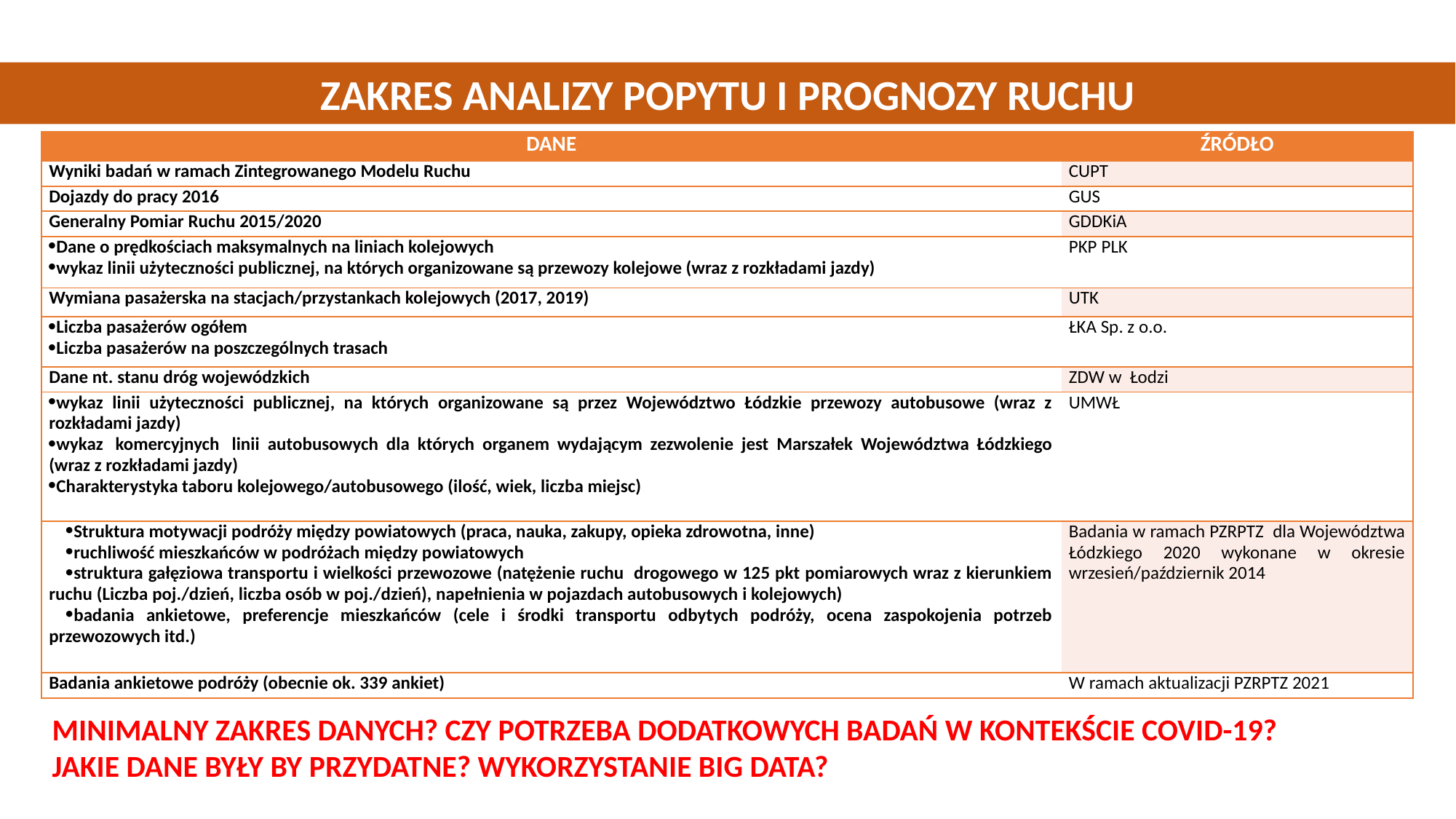

ZAKRES ANALIZY POPYTU I PROGNOZY RUCHU
| DANE | ŹRÓDŁO |
| --- | --- |
| Wyniki badań w ramach Zintegrowanego Modelu Ruchu | CUPT |
| Dojazdy do pracy 2016 | GUS |
| Generalny Pomiar Ruchu 2015/2020 | GDDKiA |
| Dane o prędkościach maksymalnych na liniach kolejowych wykaz linii użyteczności publicznej, na których organizowane są przewozy kolejowe (wraz z rozkładami jazdy) | PKP PLK |
| Wymiana pasażerska na stacjach/przystankach kolejowych (2017, 2019) | UTK |
| Liczba pasażerów ogółem Liczba pasażerów na poszczególnych trasach | ŁKA Sp. z o.o. |
| Dane nt. stanu dróg wojewódzkich | ZDW w Łodzi |
| wykaz linii użyteczności publicznej, na których organizowane są przez Województwo Łódzkie przewozy autobusowe (wraz z rozkładami jazdy) wykaz  komercyjnych  linii autobusowych dla których organem wydającym zezwolenie jest Marszałek Województwa Łódzkiego (wraz z rozkładami jazdy) Charakterystyka taboru kolejowego/autobusowego (ilość, wiek, liczba miejsc) | UMWŁ |
| Struktura motywacji podróży między powiatowych (praca, nauka, zakupy, opieka zdrowotna, inne) ruchliwość mieszkańców w podróżach między powiatowych struktura gałęziowa transportu i wielkości przewozowe (natężenie ruchu drogowego w 125 pkt pomiarowych wraz z kierunkiem ruchu (Liczba poj./dzień, liczba osób w poj./dzień), napełnienia w pojazdach autobusowych i kolejowych) badania ankietowe, preferencje mieszkańców (cele i środki transportu odbytych podróży, ocena zaspokojenia potrzeb przewozowych itd.) | Badania w ramach PZRPTZ dla Województwa Łódzkiego 2020 wykonane w okresie wrzesień/październik 2014 |
| Badania ankietowe podróży (obecnie ok. 339 ankiet) | W ramach aktualizacji PZRPTZ 2021 |
MINIMALNY ZAKRES DANYCH? CZY POTRZEBA DODATKOWYCH BADAŃ W KONTEKŚCIE COVID-19?
JAKIE DANE BYŁY BY PRZYDATNE? WYKORZYSTANIE BIG DATA?